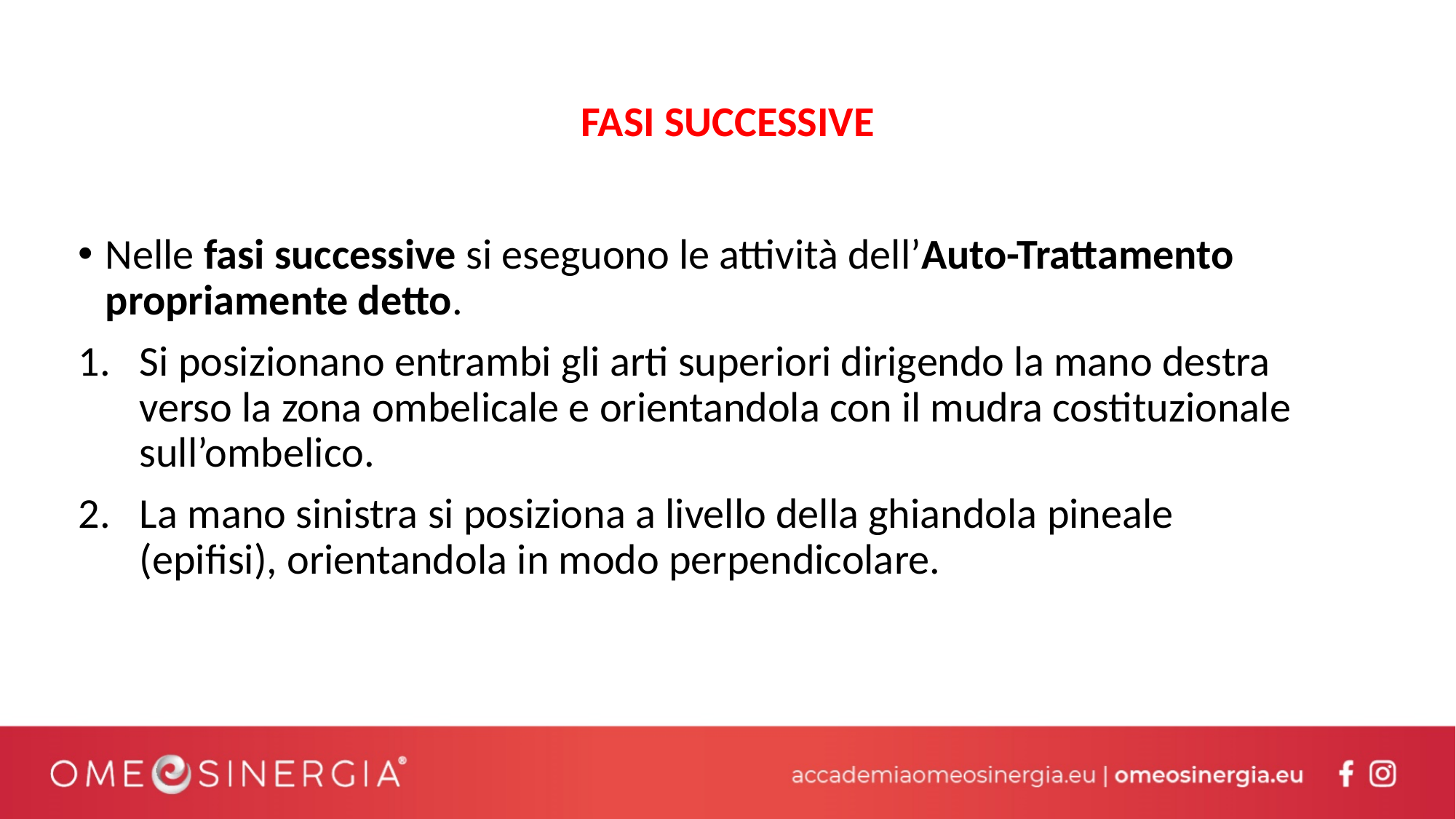

# FASI SUCCESSIVE
Nelle fasi successive si eseguono le attività dell’Auto-Trattamento propriamente detto.
Si posizionano entrambi gli arti superiori dirigendo la mano destra verso la zona ombelicale e orientandola con il mudra costituzionale sull’ombelico.
La mano sinistra si posiziona a livello della ghiandola pineale (epifisi), orientandola in modo perpendicolare.